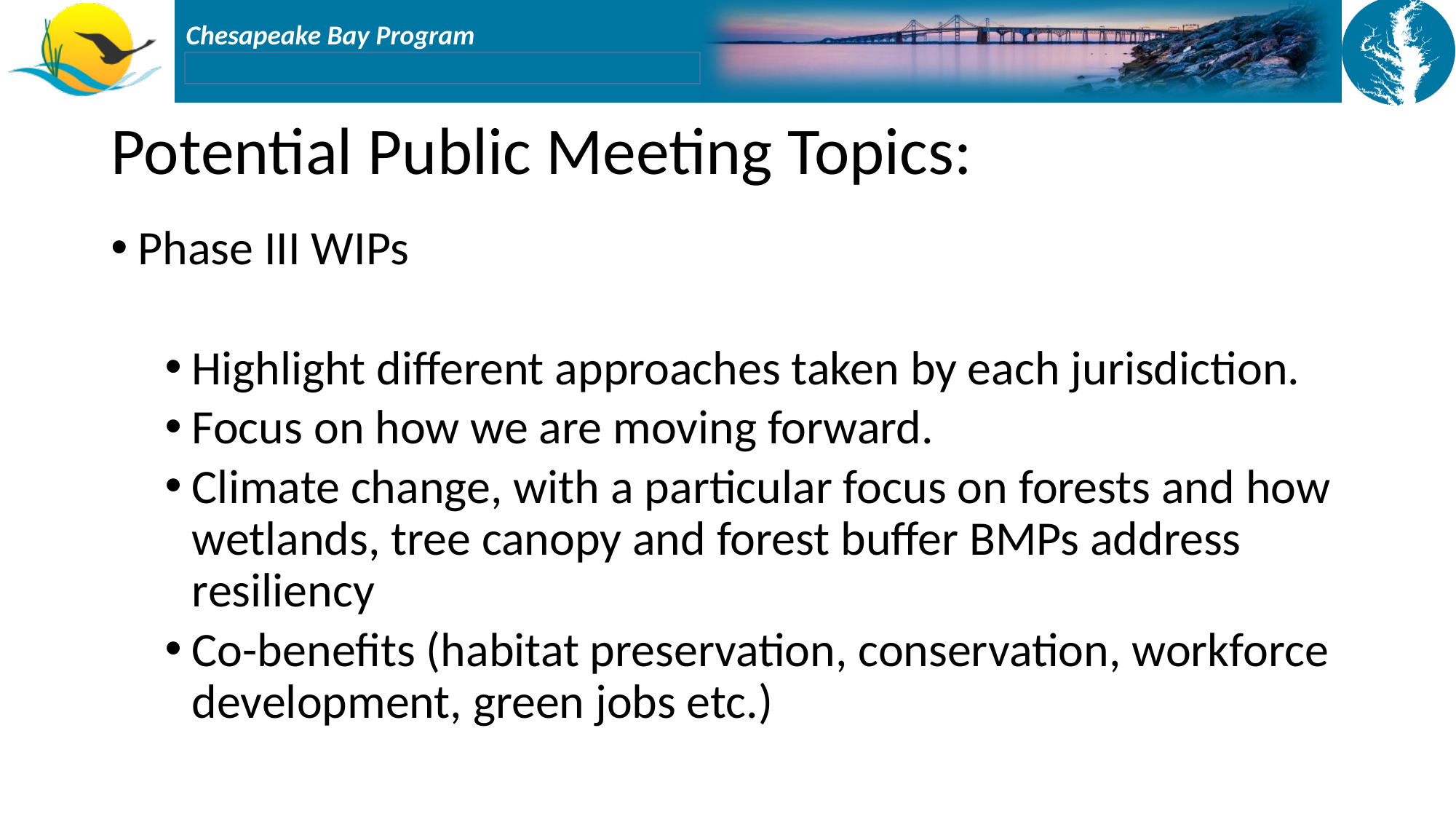

# Potential Public Meeting Topics:
Phase III WIPs

Highlight different approaches taken by each jurisdiction.
Focus on how we are moving forward.
Climate change, with a particular focus on forests and how wetlands, tree canopy and forest buffer BMPs address resiliency
Co-benefits (habitat preservation, conservation, workforce development, green jobs etc.)